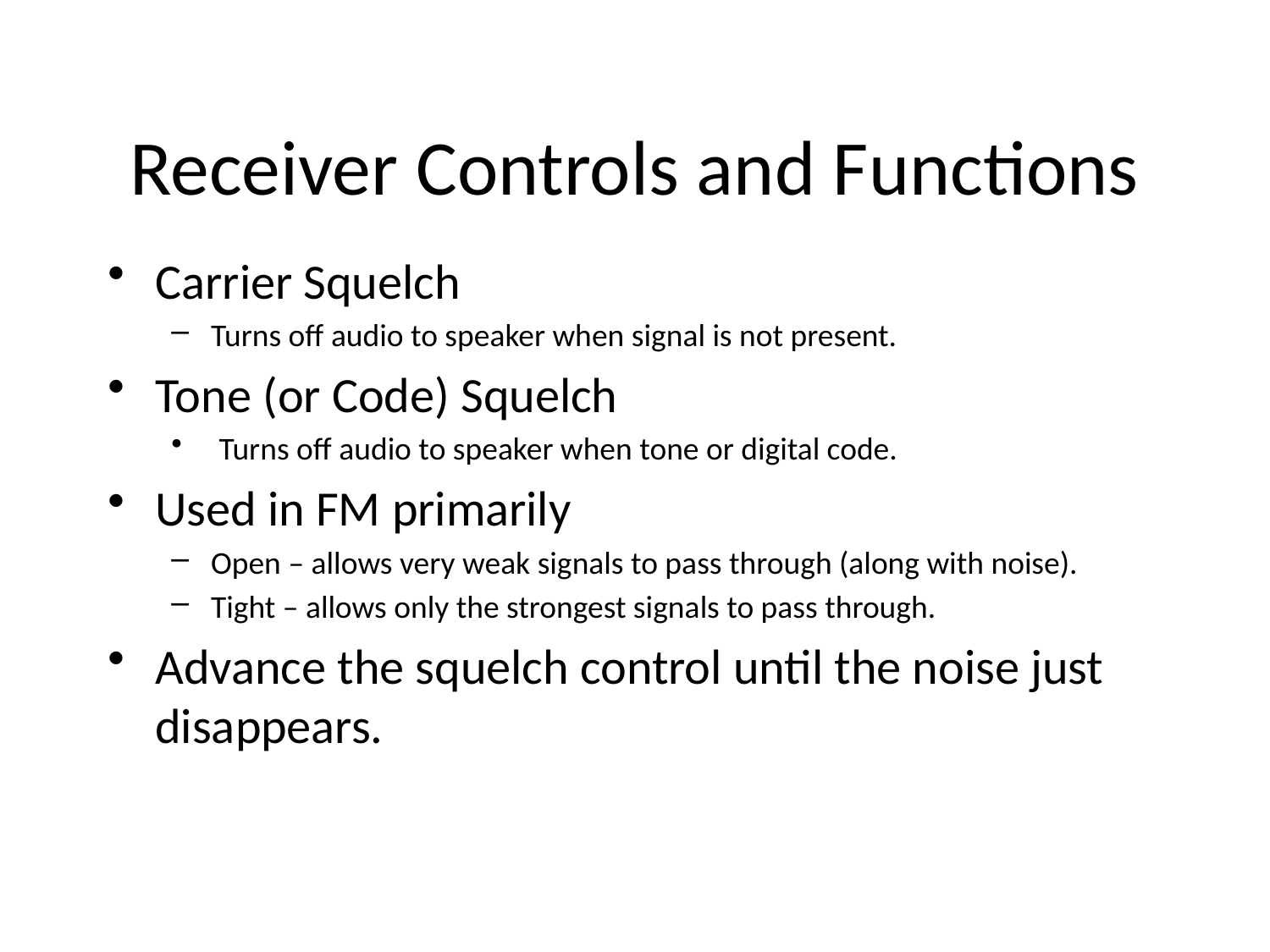

Receiver Controls and Functions
Carrier Squelch
Turns off audio to speaker when signal is not present.
Tone (or Code) Squelch
Turns off audio to speaker when tone or digital code.
Used in FM primarily
Open – allows very weak signals to pass through (along with noise).
Tight – allows only the strongest signals to pass through.
Advance the squelch control until the noise just disappears.